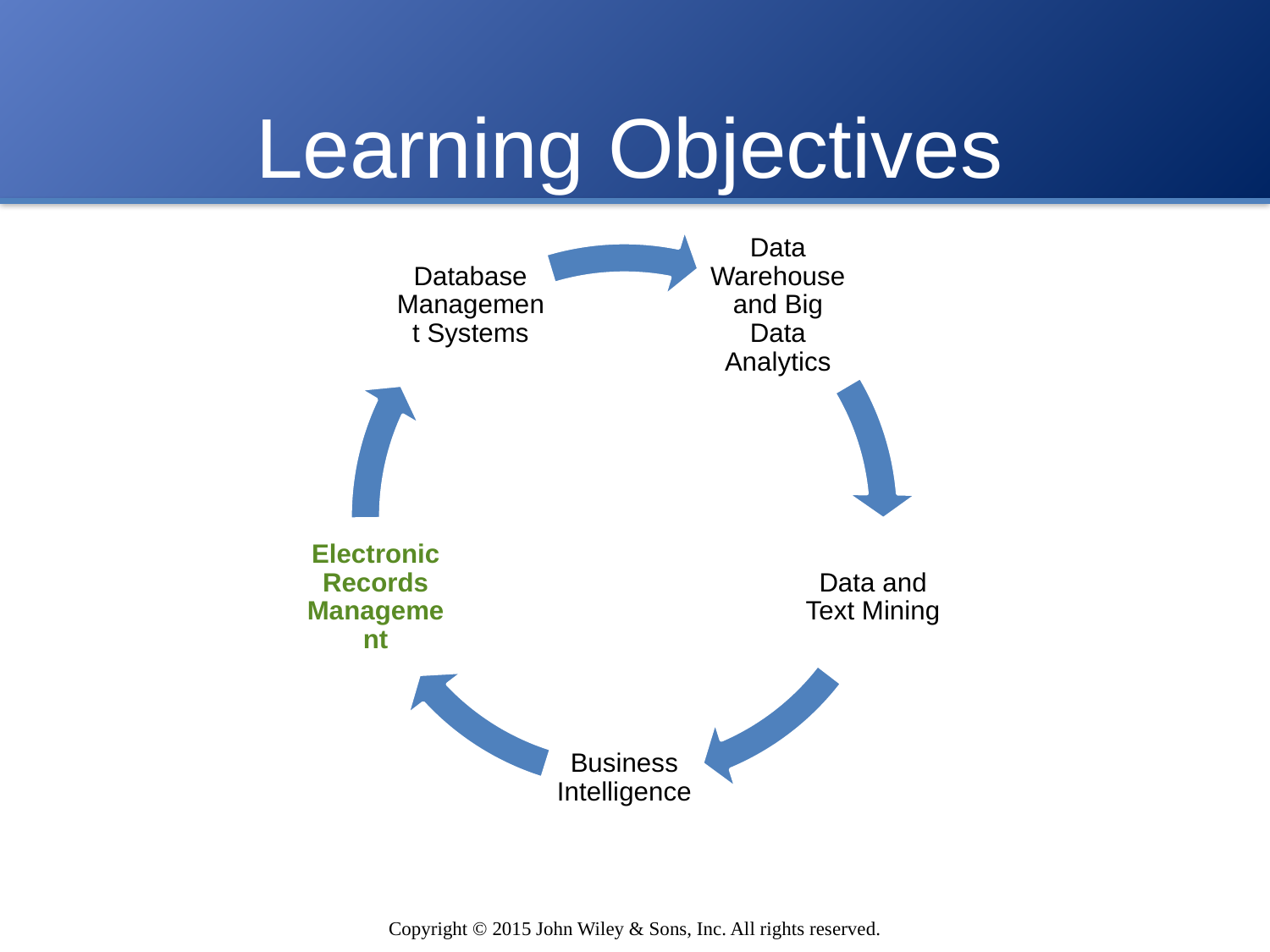

Data Warehouse and Big Data Analytics
Data and Text Mining
Business Intelligence
Electronic Records Management
Database Management Systems